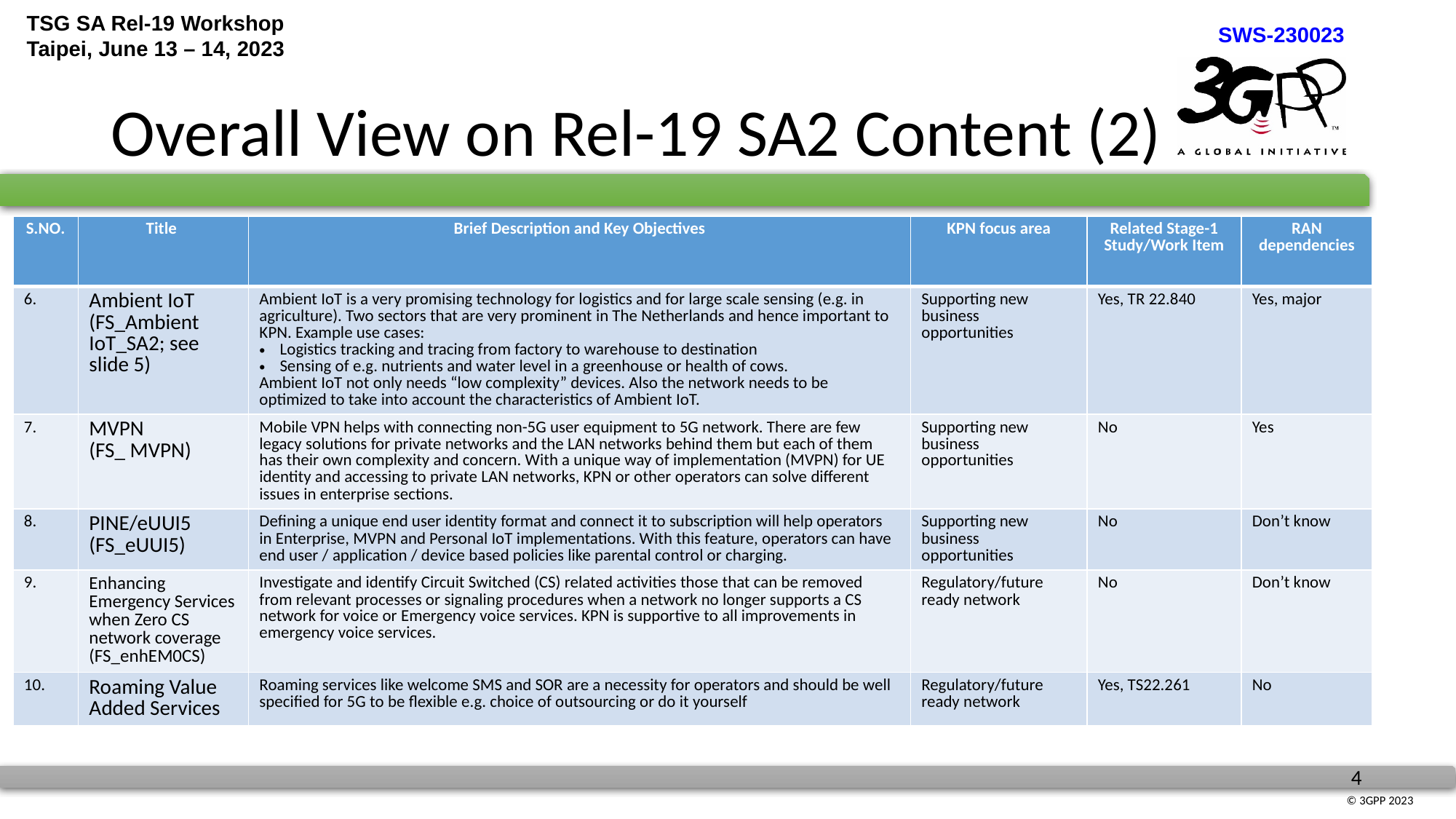

# Overall View on Rel-19 SA2 Content (2)
| S.NO. | Title | Brief Description and Key Objectives | KPN focus area | Related Stage-1 Study/Work Item | RAN dependencies |
| --- | --- | --- | --- | --- | --- |
| 6. | Ambient IoT (FS\_Ambient IoT\_SA2; see slide 5) | Ambient IoT is a very promising technology for logistics and for large scale sensing (e.g. in agriculture). Two sectors that are very prominent in The Netherlands and hence important to KPN. Example use cases: Logistics tracking and tracing from factory to warehouse to destination Sensing of e.g. nutrients and water level in a greenhouse or health of cows. Ambient IoT not only needs “low complexity” devices. Also the network needs to be optimized to take into account the characteristics of Ambient IoT. | Supporting new business opportunities | Yes, TR 22.840 | Yes, major |
| 7. | MVPN (FS\_ MVPN) | Mobile VPN helps with connecting non-5G user equipment to 5G network. There are few legacy solutions for private networks and the LAN networks behind them but each of them has their own complexity and concern. With a unique way of implementation (MVPN) for UE identity and accessing to private LAN networks, KPN or other operators can solve different issues in enterprise sections. | Supporting new business opportunities | No | Yes |
| 8. | PINE/eUUI5 (FS\_eUUI5) | Defining a unique end user identity format and connect it to subscription will help operators in Enterprise, MVPN and Personal IoT implementations. With this feature, operators can have end user / application / device based policies like parental control or charging. | Supporting new business opportunities | No | Don’t know |
| 9. | Enhancing Emergency Services when Zero CS network coverage (FS\_enhEM0CS) | Investigate and identify Circuit Switched (CS) related activities those that can be removed from relevant processes or signaling procedures when a network no longer supports a CS network for voice or Emergency voice services. KPN is supportive to all improvements in emergency voice services. | Regulatory/future ready network | No | Don’t know |
| 10. | Roaming Value Added Services | Roaming services like welcome SMS and SOR are a necessity for operators and should be well specified for 5G to be flexible e.g. choice of outsourcing or do it yourself | Regulatory/future ready network | Yes, TS22.261 | No |